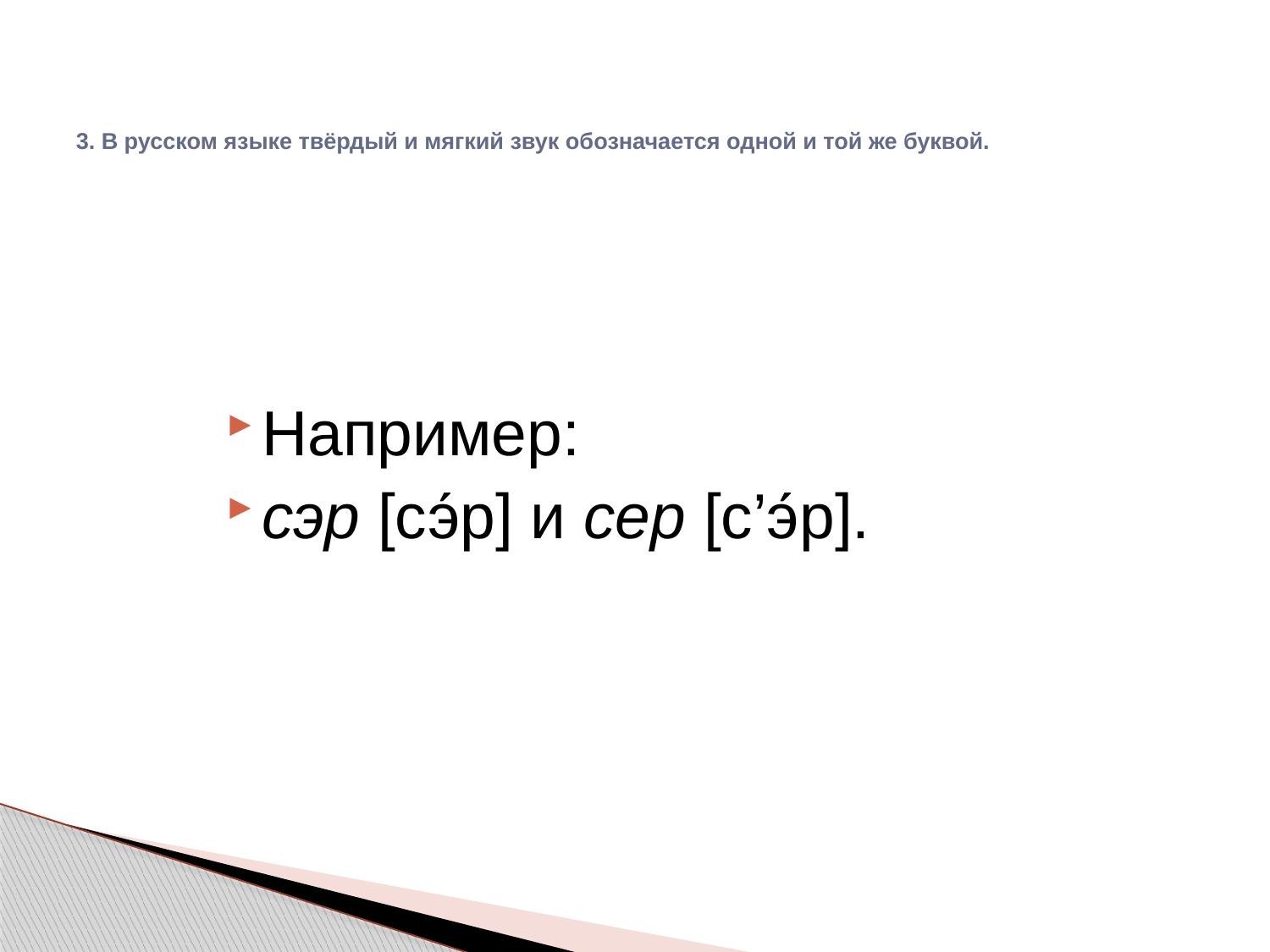

# 3. В русском языке твёрдый и мягкий звук обозначается одной и той же буквой.
Например:
сэр [сэ́р] и сер [с’э́р].